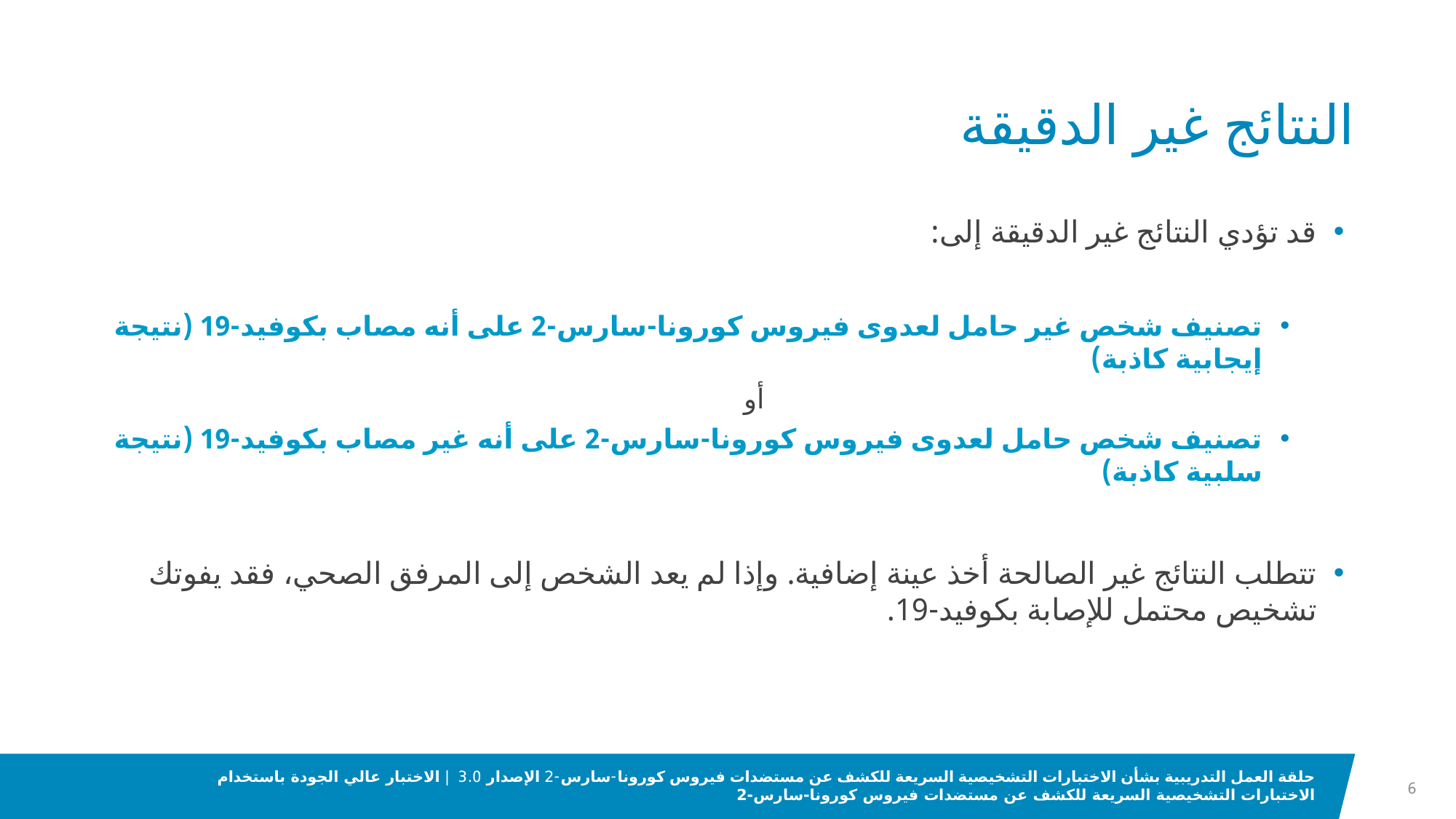

# النتائج غير الدقيقة
قد تؤدي النتائج غير الدقيقة إلى:

تصنيف شخص غير حامل لعدوى فيروس كورونا-سارس-2 على أنه مصاب بكوفيد-19 (نتيجة إيجابية كاذبة)
					‫أو‬
تصنيف شخص حامل لعدوى فيروس كورونا-سارس-2 على أنه غير مصاب بكوفيد-19 (نتيجة سلبية كاذبة)

تتطلب النتائج غير الصالحة أخذ عينة إضافية. وإذا لم يعد الشخص إلى المرفق الصحي، فقد يفوتك تشخيص محتمل للإصابة بكوفيد-19.

6
حلقة العمل التدريبية بشأن الاختبارات التشخيصية السريعة للكشف عن مستضدات فيروس كورونا-سارس-2 الإصدار 3.0 | الاختبار عالي الجودة باستخدام الاختبارات التشخيصية السريعة للكشف عن مستضدات فيروس كورونا-سارس-2